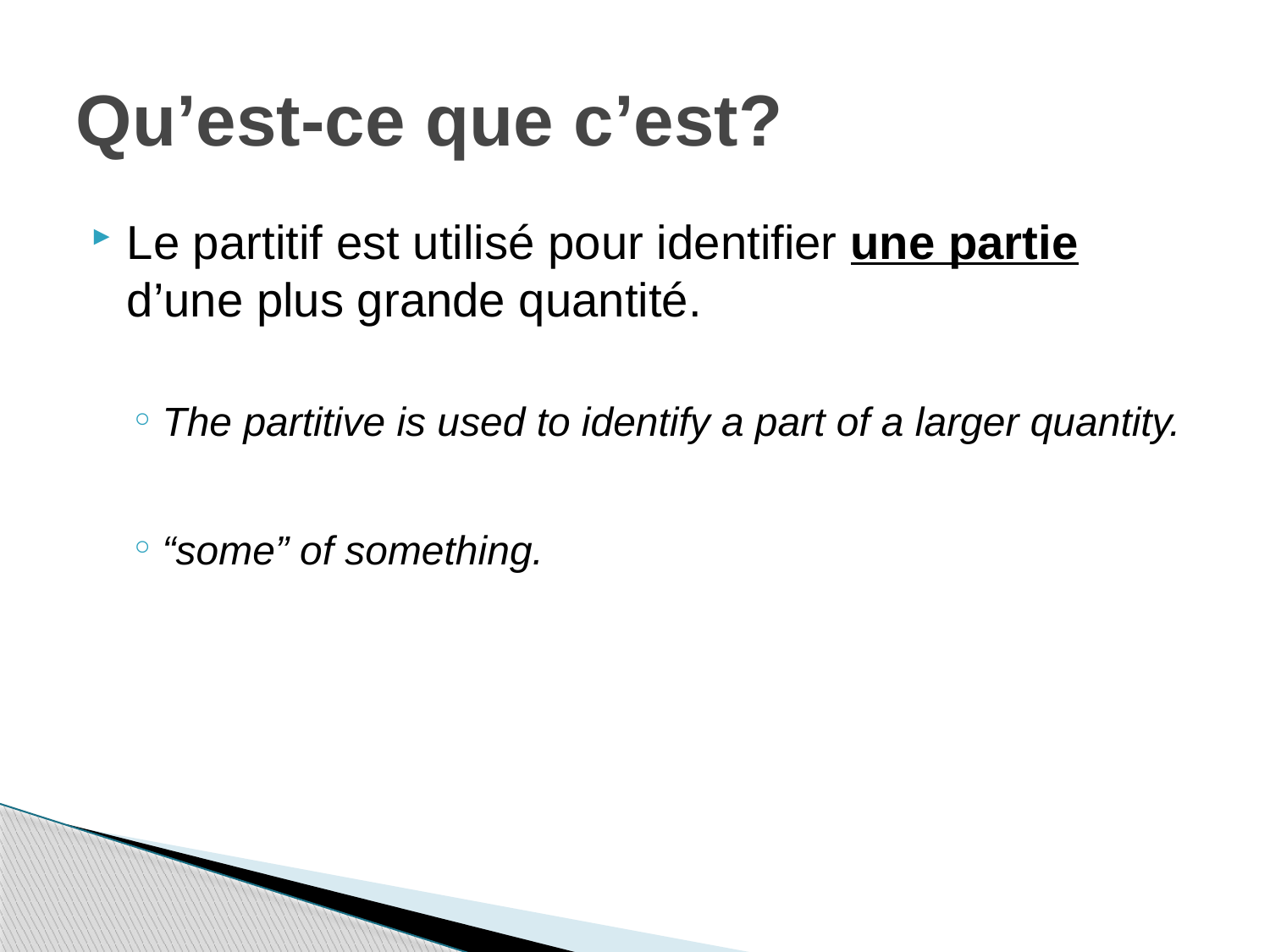

# Qu’est-ce que c’est?
Le partitif est utilisé pour identifier une partie d’une plus grande quantité.

The partitive is used to identify a part of a larger quantity.

“some” of something.